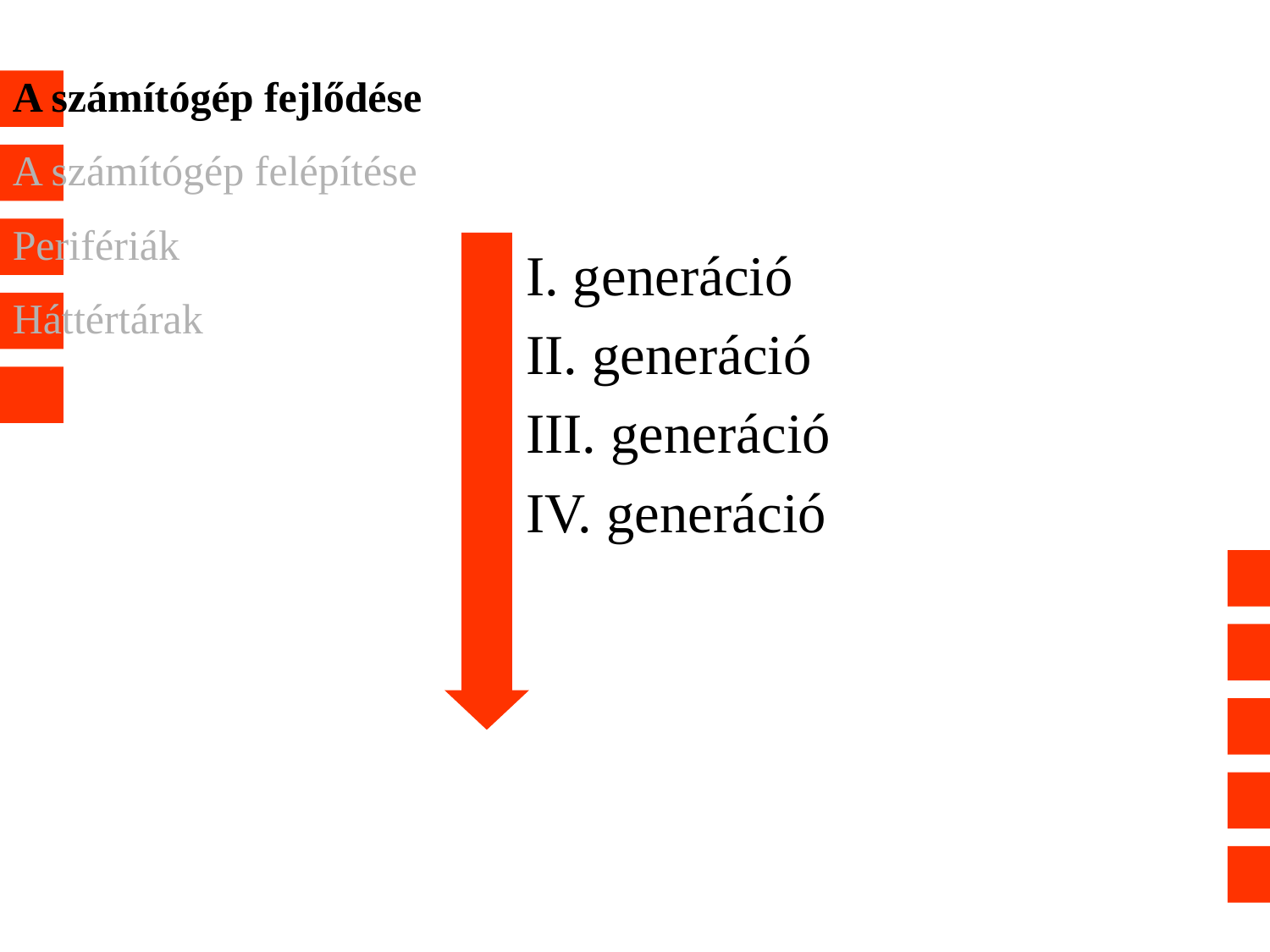

A számítógép fejlődése
#
A számítógép felépítése
Perifériák

I. generáció
II. generáció
III. generáció
IV. generáció
Háttértárak